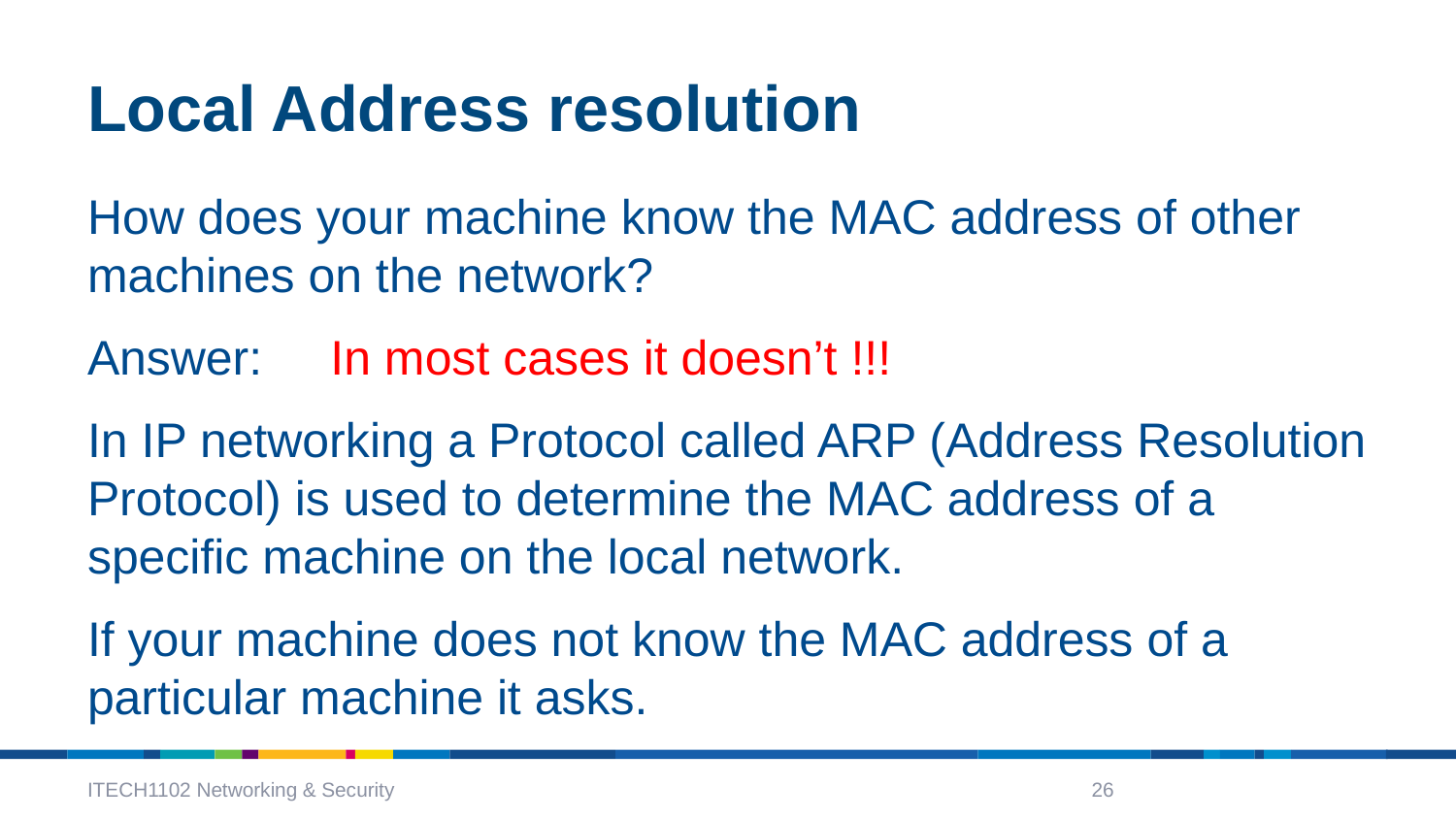

# Local Address resolution
How does your machine know the MAC address of other machines on the network?
Answer:     In most cases it doesn’t !!!
In IP networking a Protocol called ARP (Address Resolution Protocol) is used to determine the MAC address of a specific machine on the local network.
If your machine does not know the MAC address of a particular machine it asks.

ITECH1102 Networking & Security
26